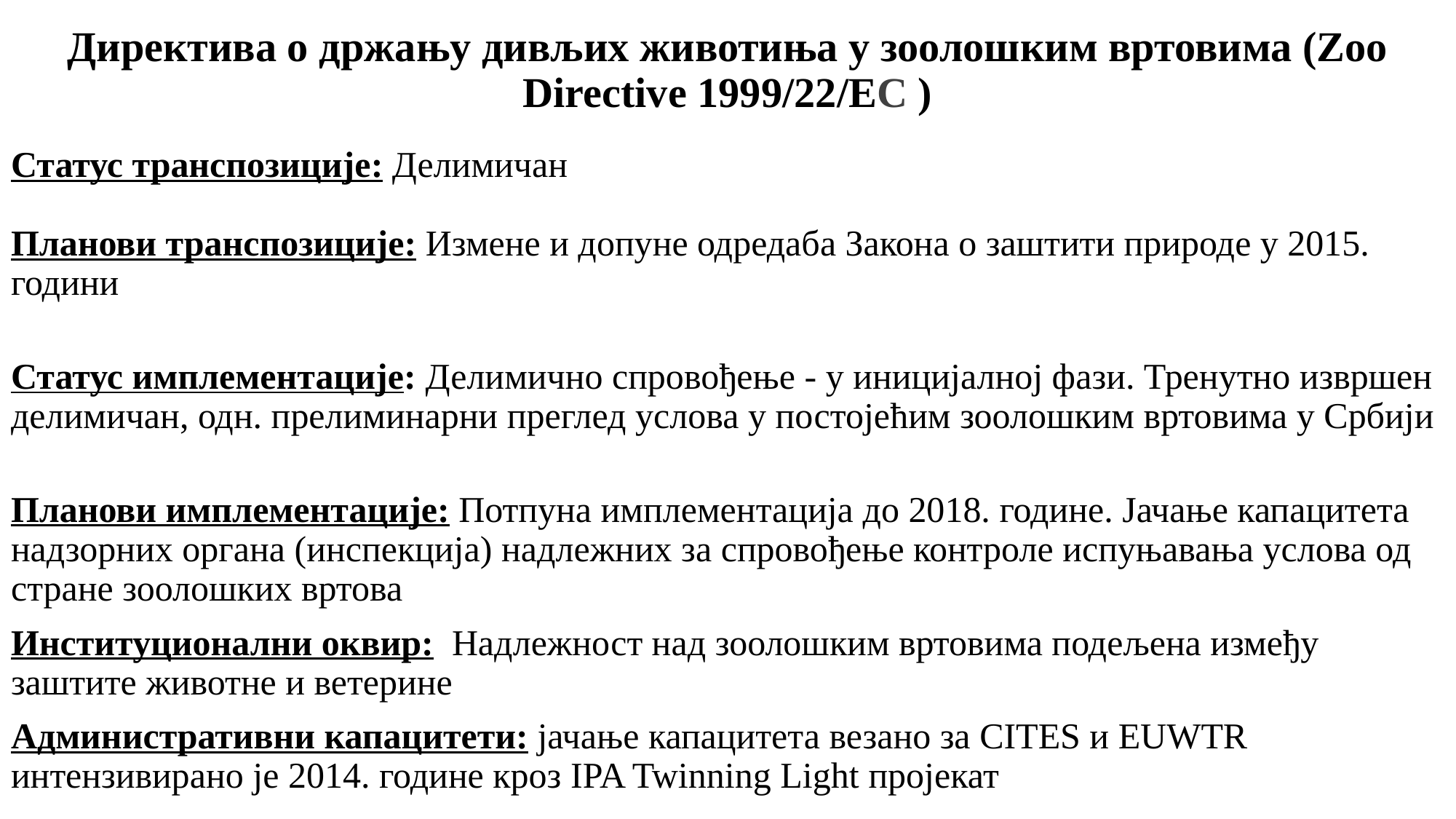

# Директива о држању дивљих животиња у зоолошким вртовима (Zoo Directive 1999/22/EC )
Статус транспозиције: Делимичан
Планови транспозиције: Измене и допуне одредаба Закона о заштити природе у 2015. години
Статус имплементације: Делимично спровођење - у иницијалној фази. Тренутно извршен делимичан, одн. прелиминарни преглед услова у постојећим зоолошким вртовима у Србији
Планови имплементације: Потпуна имплементација до 2018. године. Јачање капацитета надзорних органа (инспекција) надлежних за спровођење контроле испуњавања услова од стране зоолошких вртова
Институционални оквир:  Надлежност над зоолошким вртовима подељена између заштите животне и ветерине
Административни капацитети: јачање капацитета везано за CITES и EUWTR интензивирано је 2014. године кроз IPA Twinning Light пројекат